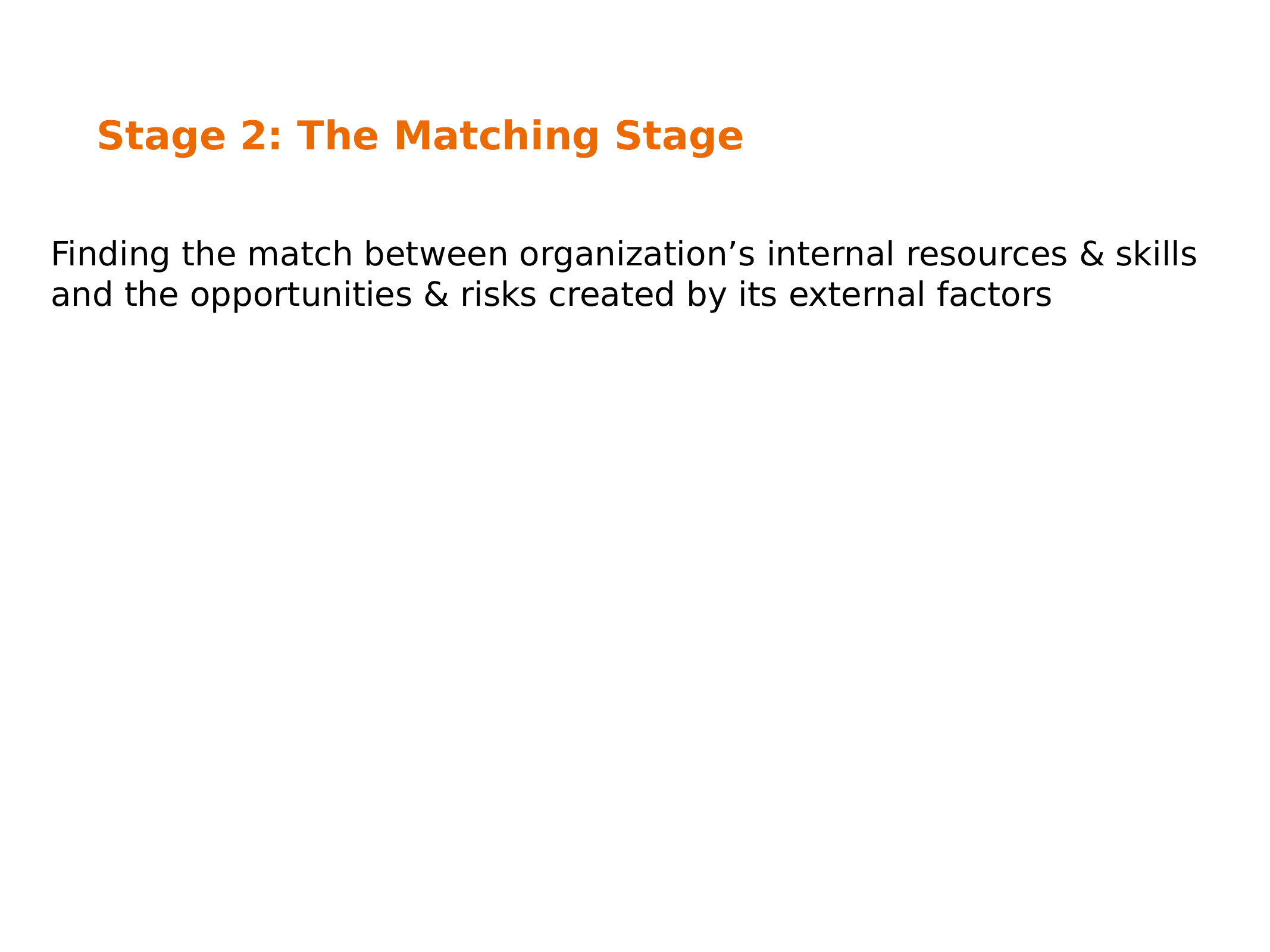

Stage 2: The Matching Stage

Finding the match between organization’s internal resources & skills and the opportunities & risks created by its external factors